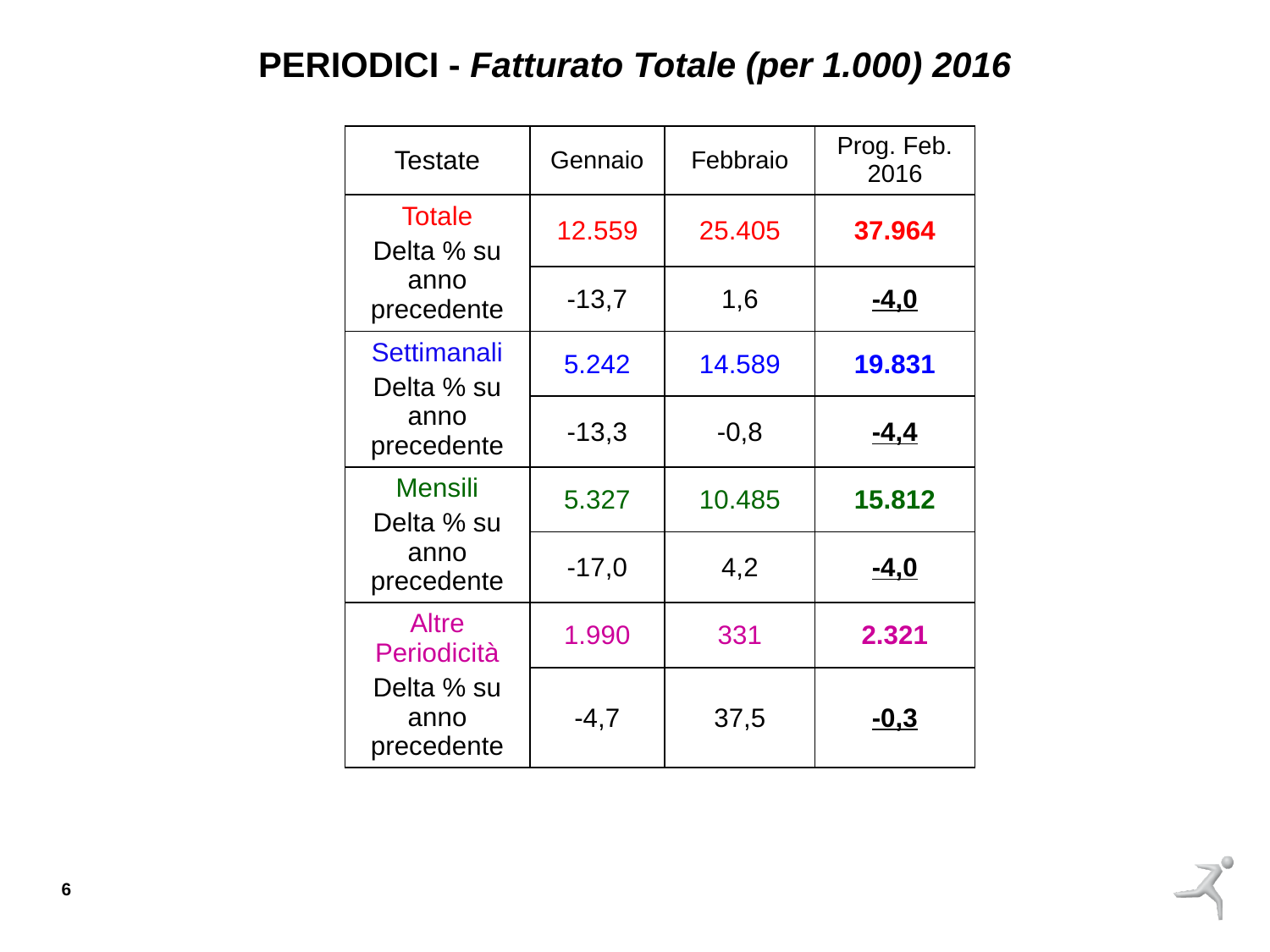

PERIODICI - Fatturato Totale (per 1.000) 2016
| Testate | Gennaio | Febbraio | Prog. Feb. 2016 |
| --- | --- | --- | --- |
| Totale Delta % su anno precedente | 12.559 | 25.405 | 37.964 |
|  | -13,7 | 1,6 | -4,0 |
| Settimanali Delta % su anno precedente | 5.242 | 14.589 | 19.831 |
|  | -13,3 | -0,8 | -4,4 |
| Mensili Delta % su anno precedente | 5.327 | 10.485 | 15.812 |
|  | -17,0 | 4,2 | -4,0 |
| Altre Periodicità Delta % su anno precedente | 1.990 | 331 | 2.321 |
|  | -4,7 | 37,5 | -0,3 |